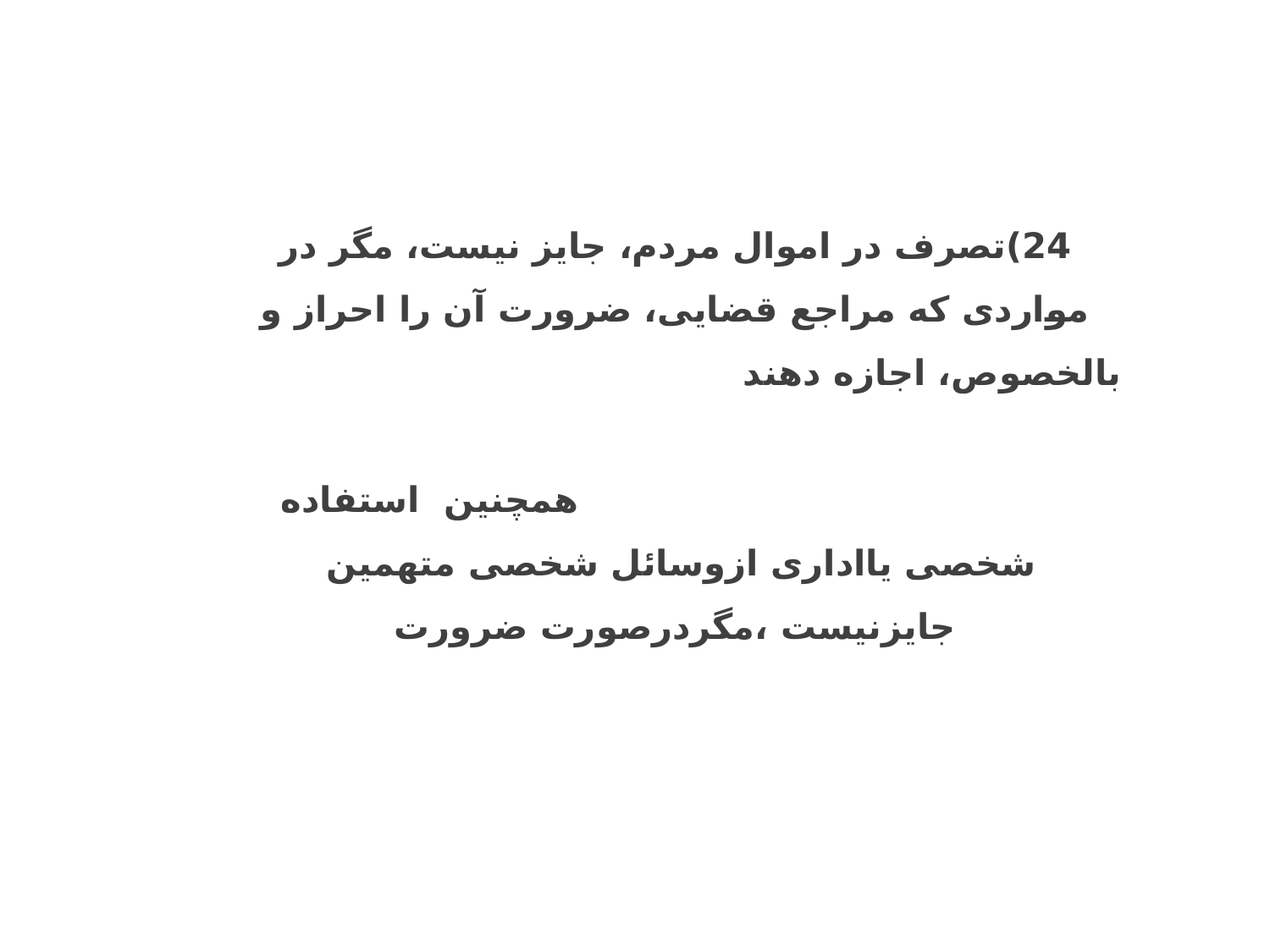

24)تصرف در اموال مردم، جایز نیست، مگر در مواردی که مراجع قضایی، ضرورت آن را احراز و بالخصوص، اجازه دهند                                                                                                                                                            همچنین  استفاده شخصی یااداری ازوسائل شخصی متهمین  جایزنیست ،مگردرصورت ضرورت